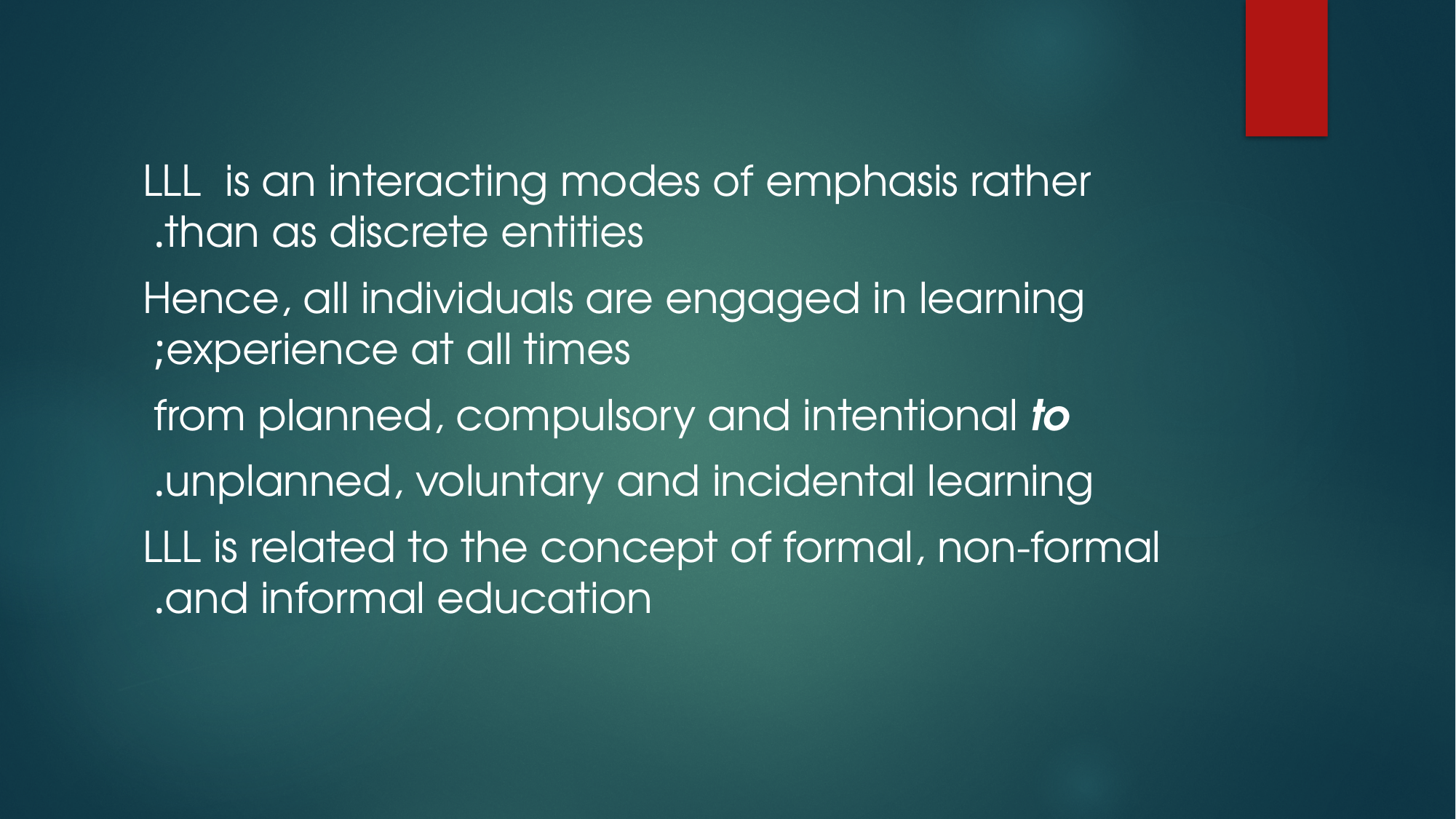

#
LLL  is an interacting modes of emphasis rather than as discrete entities.
Hence, all individuals are engaged in learning experience at all times;
from planned, compulsory and intentional to
unplanned, voluntary and incidental learning.
LLL is related to the concept of formal, non-formal and informal education.